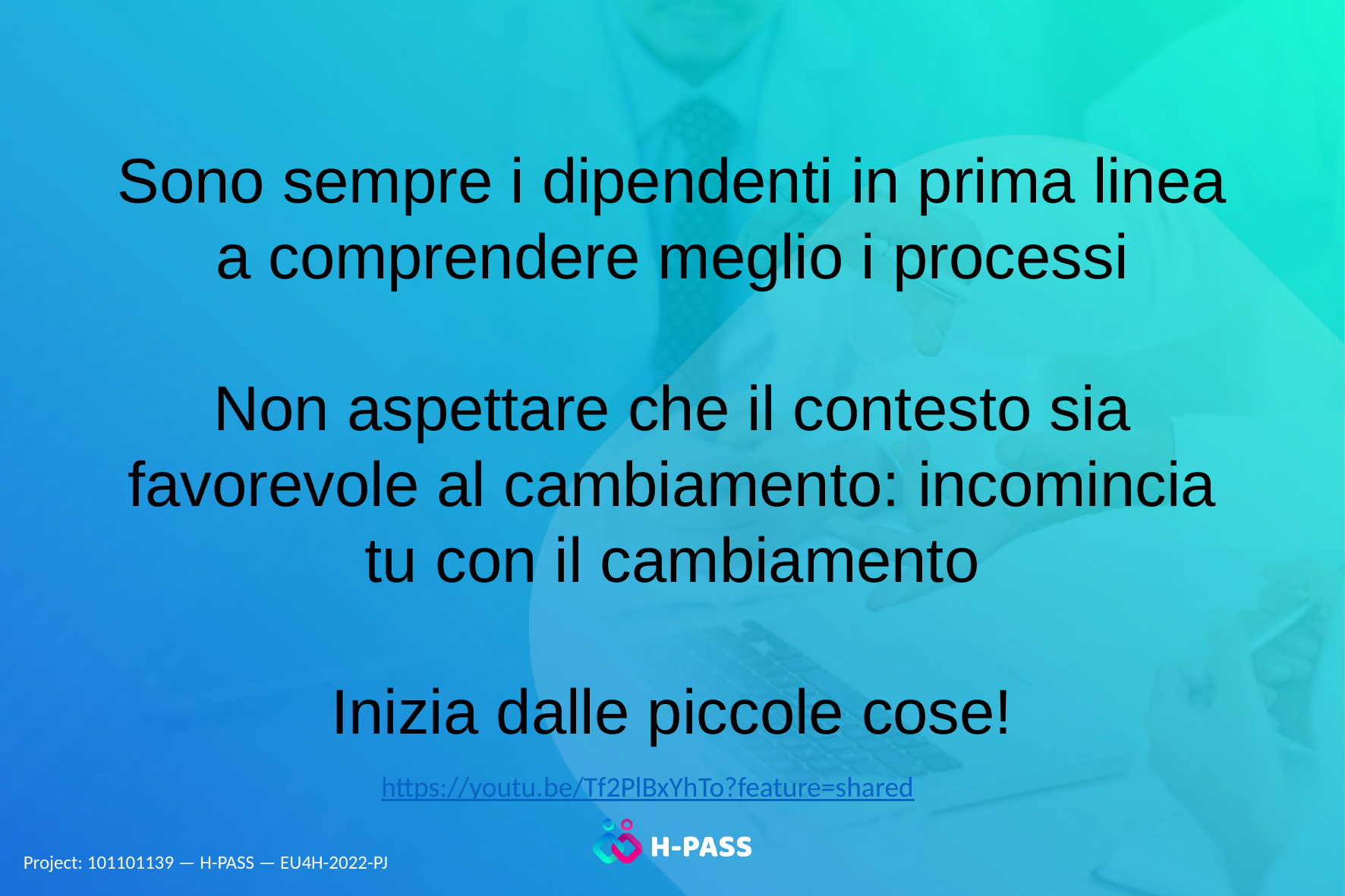

# Sono sempre i dipendenti in prima linea a comprendere meglio i processi Non aspettare che il contesto sia favorevole al cambiamento: incomincia tu con il cambiamento Inizia dalle piccole cose!
https://youtu.be/Tf2PlBxYhTo?feature=shared
Project: 101101139 — H-PASS — EU4H-2022-PJ